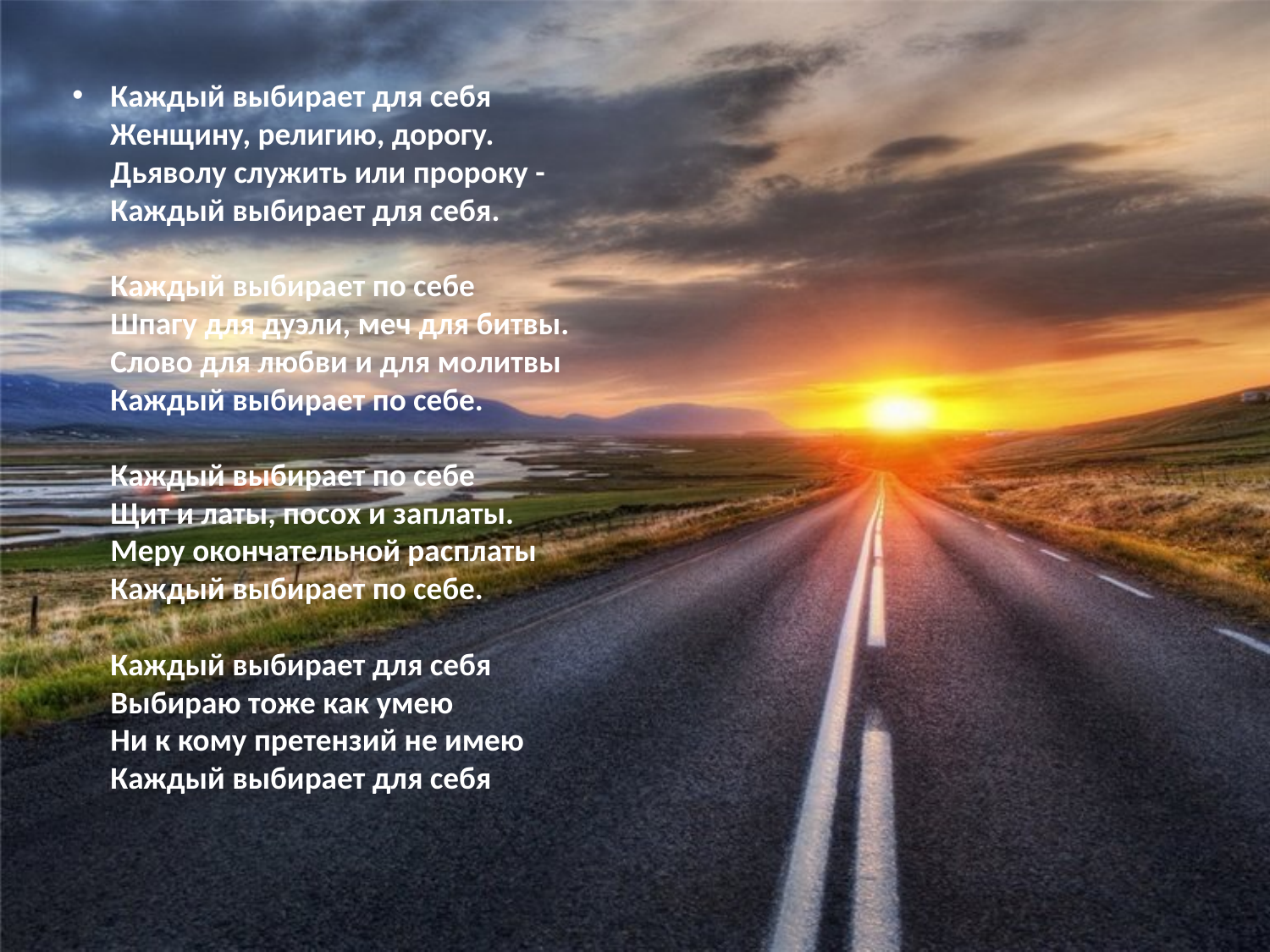

Каждый выбирает для себя
Женщину, религию, дорогу.
Дьяволу служить или пророку -
Каждый выбирает для себя.
Каждый выбирает по себе
Шпагу для дуэли, меч для битвы.
Слово для любви и для молитвы
Каждый выбирает по себе.
Каждый выбирает по себе
Щит и латы, посох и заплаты.
Меру окончательной расплаты
Каждый выбирает по себе.
Каждый выбирает для себя
Выбираю тоже как умею
Ни к кому претензий не имею
Каждый выбирает для себя